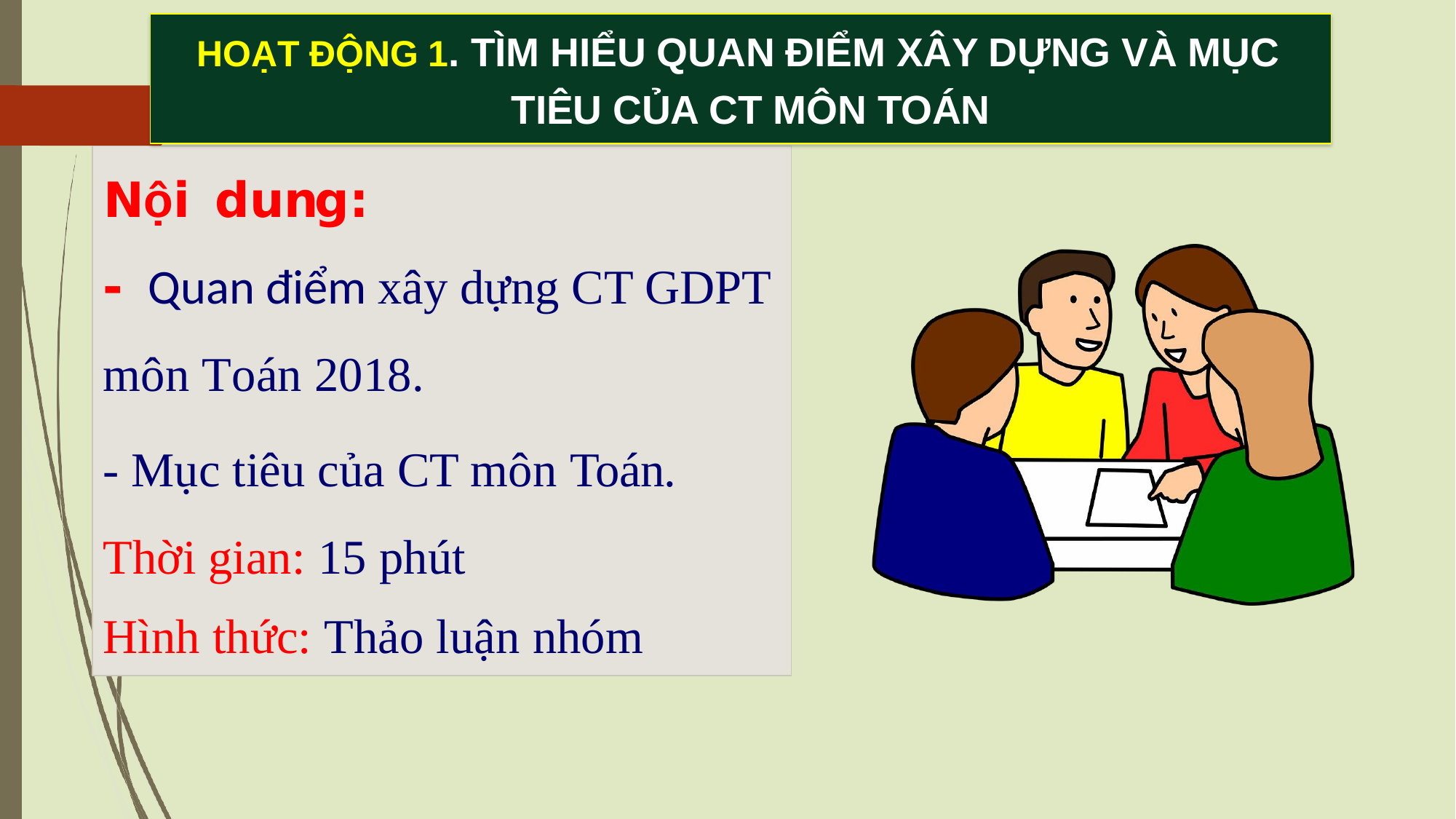

HOẠT ĐỘNG 1. TÌM HIỂU QUAN ĐIỂM XÂY DỰNG VÀ MỤC  TIÊU CỦA CT MÔN TOÁN

# Nội dung:
- Quan điểm xây dựng CT GDPT môn Toán 2018.
- Mục tiêu của CT môn Toán.  Thời gian: 15 phút
Hình thức: Thảo luận nhóm